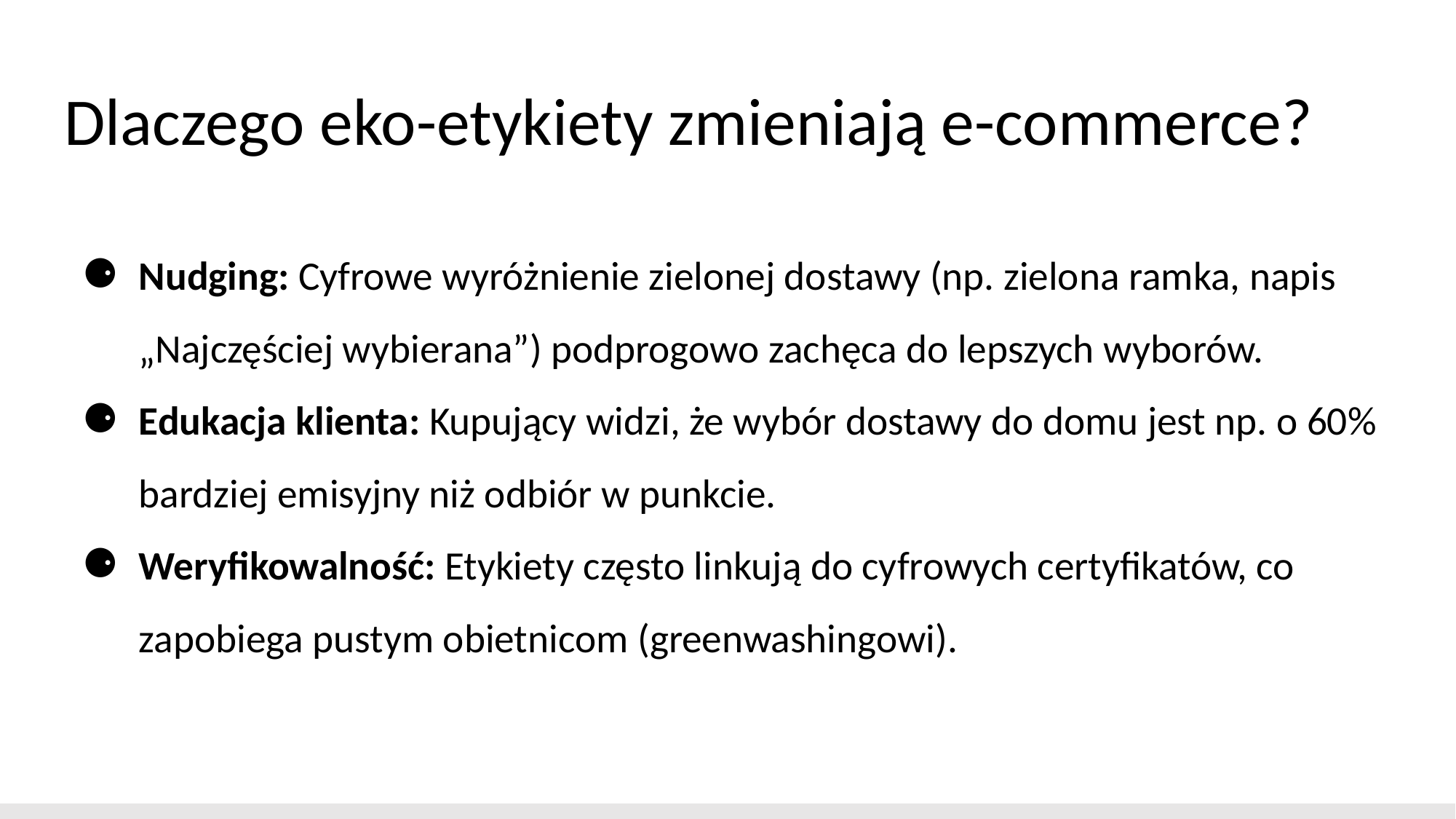

# Dlaczego eko-etykiety zmieniają e-commerce?
Nudging: Cyfrowe wyróżnienie zielonej dostawy (np. zielona ramka, napis „Najczęściej wybierana”) podprogowo zachęca do lepszych wyborów.
Edukacja klienta: Kupujący widzi, że wybór dostawy do domu jest np. o 60% bardziej emisyjny niż odbiór w punkcie.
Weryfikowalność: Etykiety często linkują do cyfrowych certyfikatów, co zapobiega pustym obietnicom (greenwashingowi).